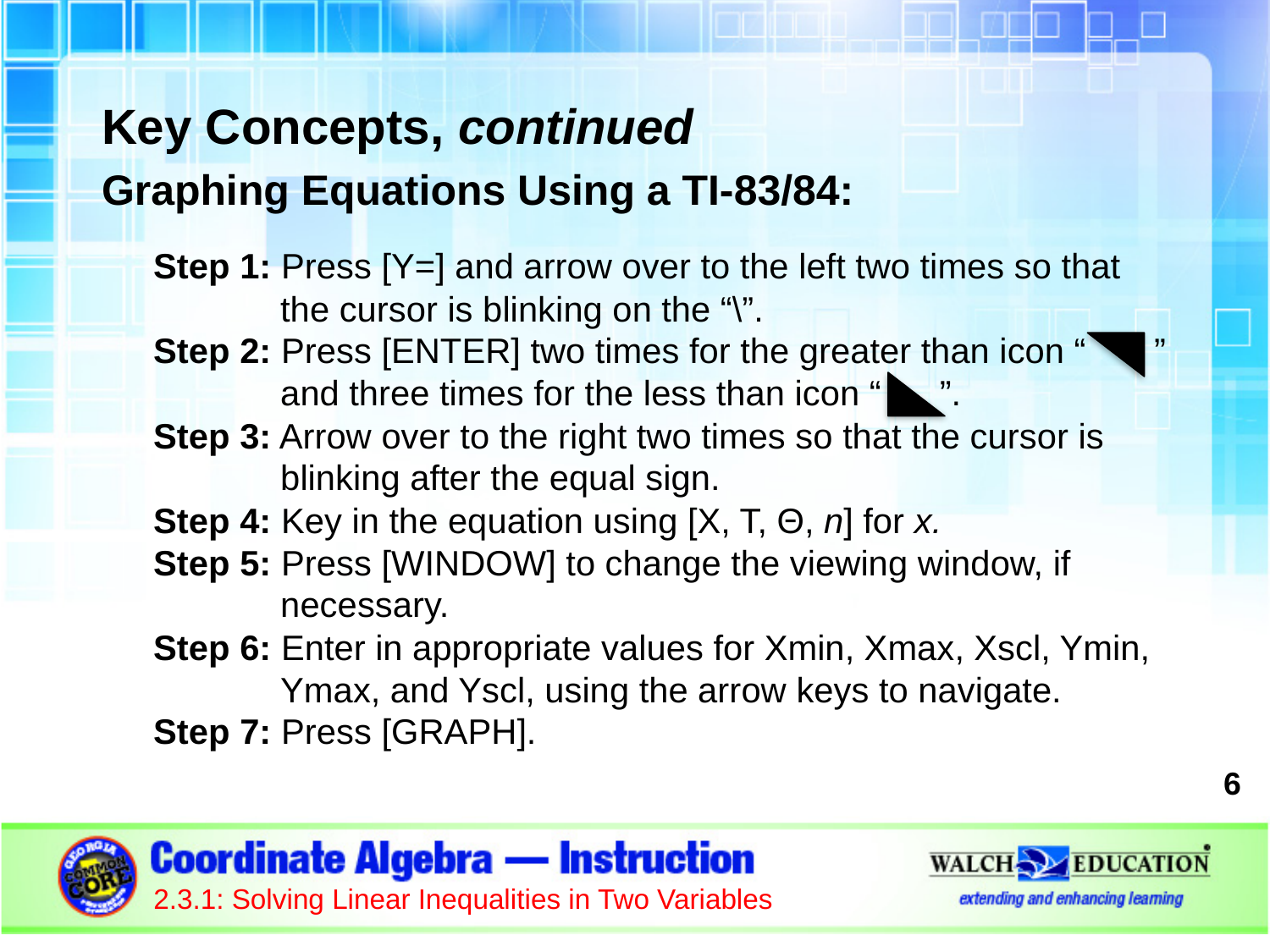

Key Concepts, continued
Graphing Equations Using a TI-83/84:

Step 1: Press [Y=] and arrow over to the left two times so that the cursor is blinking on the “\”.
Step 2: Press [ENTER] two times for the greater than icon “       ” and three times for the less than icon “      ”.
Step 3: Arrow over to the right two times so that the cursor is blinking after the equal sign.
Step 4: Key in the equation using [X, T, Θ, n] for x.
Step 5: Press [WINDOW] to change the viewing window, if necessary.
Step 6: Enter in appropriate values for Xmin, Xmax, Xscl, Ymin, Ymax, and Yscl, using the arrow keys to navigate.
Step 7: Press [GRAPH].

6
2.3.1: Solving Linear Inequalities in Two Variables